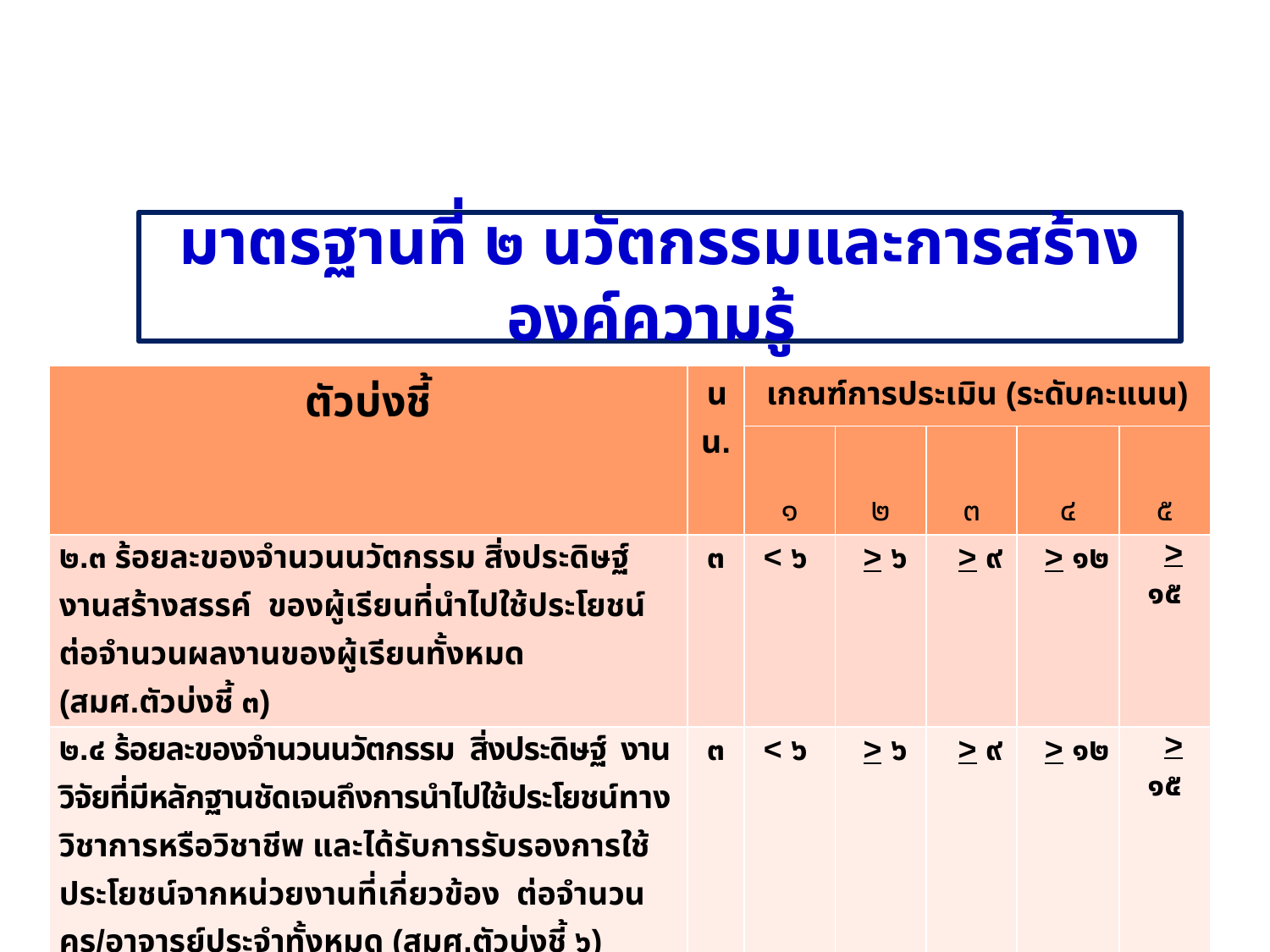

# มาตรฐานที่ ๒ นวัตกรรมและการสร้างองค์ความรู้
| ตัวบ่งชี้ | นน. | เกณฑ์การประเมิน (ระดับคะแนน) |  |  |  |  |
| --- | --- | --- | --- | --- | --- | --- |
|  |  | ๑ | ๒ | ๓ | ๔ | ๕ |
| ๒.๓ ร้อยละของจำนวนนวัตกรรม สิ่งประดิษฐ์ งานสร้างสรรค์ ของผู้เรียนที่นำไปใช้ประโยชน์ ต่อจำนวนผลงานของผู้เรียนทั้งหมด (สมศ.ตัวบ่งชี้ ๓) | ๓ | < ๖ | > ๖ | > ๙ | > ๑๒ | > ๑๕ |
| ๒.๔ ร้อยละของจำนวนนวัตกรรม สิ่งประดิษฐ์ งานวิจัยที่มีหลักฐานชัดเจนถึงการนำไปใช้ประโยชน์ทางวิชาการหรือวิชาชีพ และได้รับการรับรองการใช้ประโยชน์จากหน่วยงานที่เกี่ยวข้อง ต่อจำนวนครู/อาจารย์ประจำทั้งหมด (สมศ.ตัวบ่งชี้ ๖) | ๓ | < ๖ | > ๖ | > ๙ | > ๑๒ | > ๑๕ |
26/03/55
น.อ. หญิง ชมภู  พัฒนพงษ์ รอง ผอ.กปภ.ยศ.ทร.
12